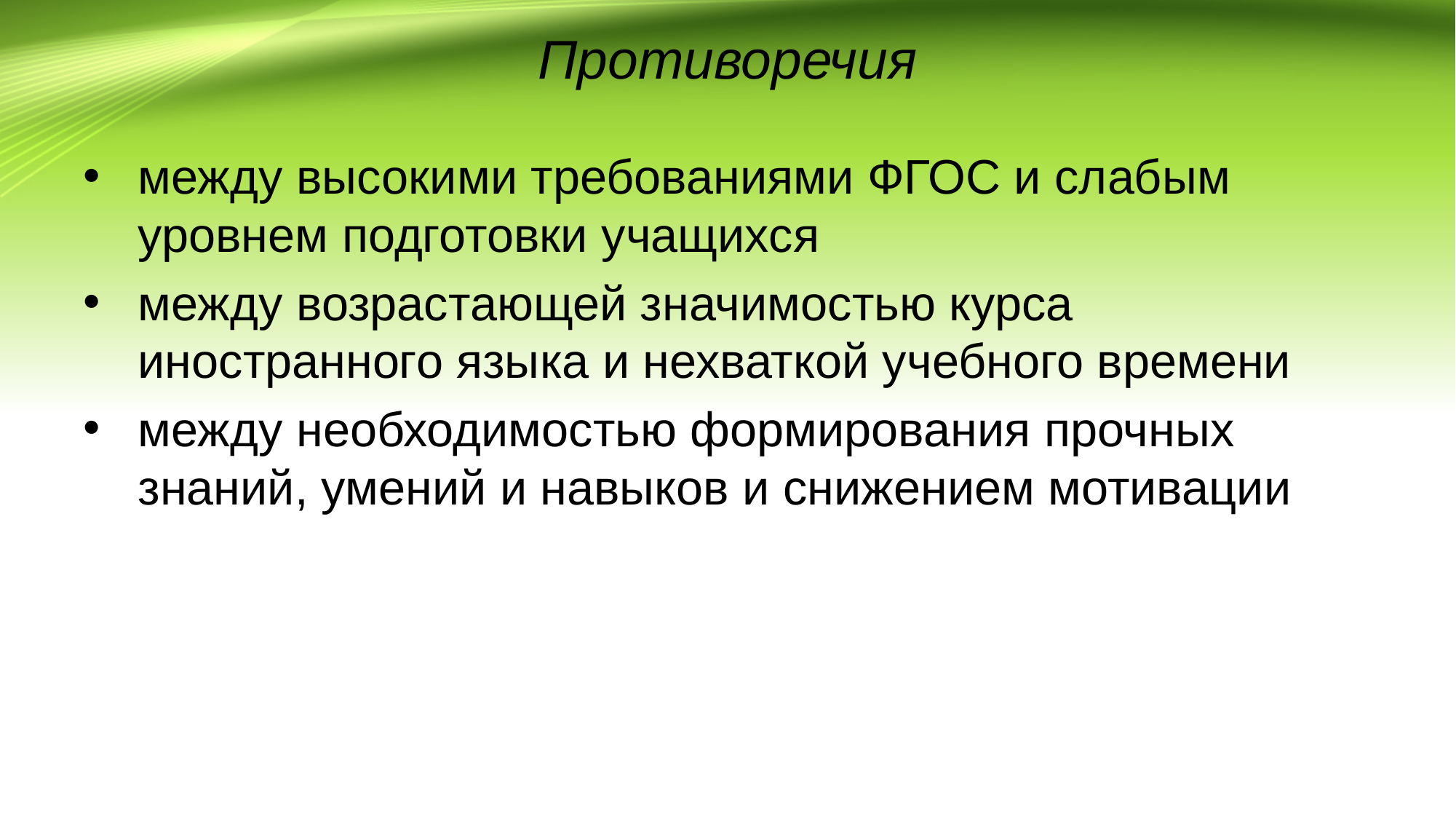

# Противоречия
между высокими требованиями ФГОС и слабым уровнем подготовки учащихся
между возрастающей значимостью курса иностранного языка и нехваткой учебного времени
между необходимостью формирования прочных знаний, умений и навыков и снижением мотивации